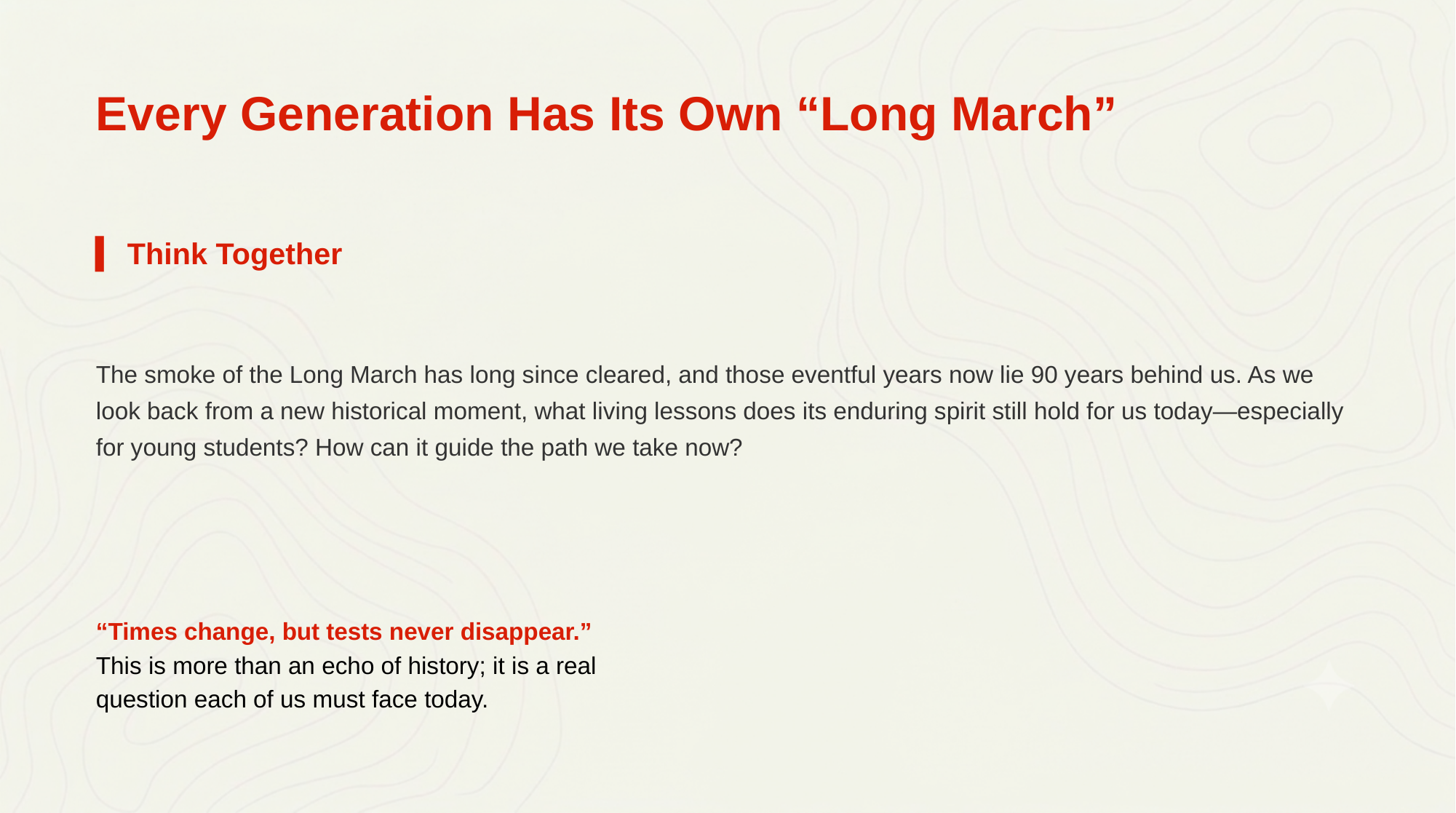

Every Generation Has Its Own “Long March”
▍ Think Together
The smoke of the Long March has long since cleared, and those eventful years now lie 90 years behind us. As we look back from a new historical moment, what living lessons does its enduring spirit still hold for us today—especially for young students? How can it guide the path we take now?
“Times change, but tests never disappear.”
This is more than an echo of history; it is a real question each of us must face today.